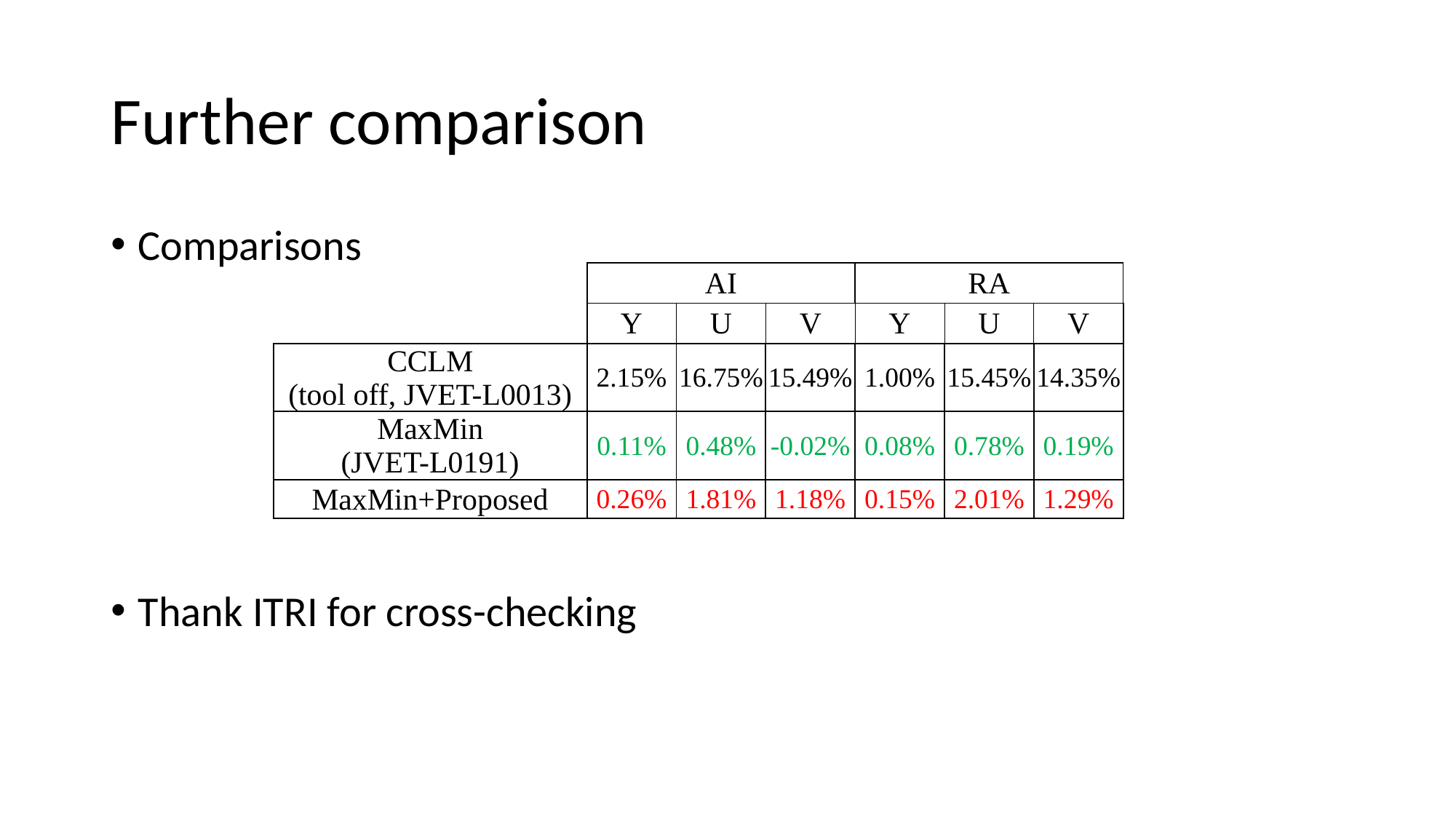

# Further comparison
Comparisons

Thank ITRI for cross-checking
|  | AI |  |  | RA |  |  |
| --- | --- | --- | --- | --- | --- | --- |
|  | Y | U | V | Y | U | V |
| CCLM (tool off, JVET-L0013) | 2.15% | 16.75% | 15.49% | 1.00% | 15.45% | 14.35% |
| MaxMin (JVET-L0191) | 0.11% | 0.48% | -0.02% | 0.08% | 0.78% | 0.19% |
| MaxMin+Proposed | 0.26% | 1.81% | 1.18% | 0.15% | 2.01% | 1.29% |